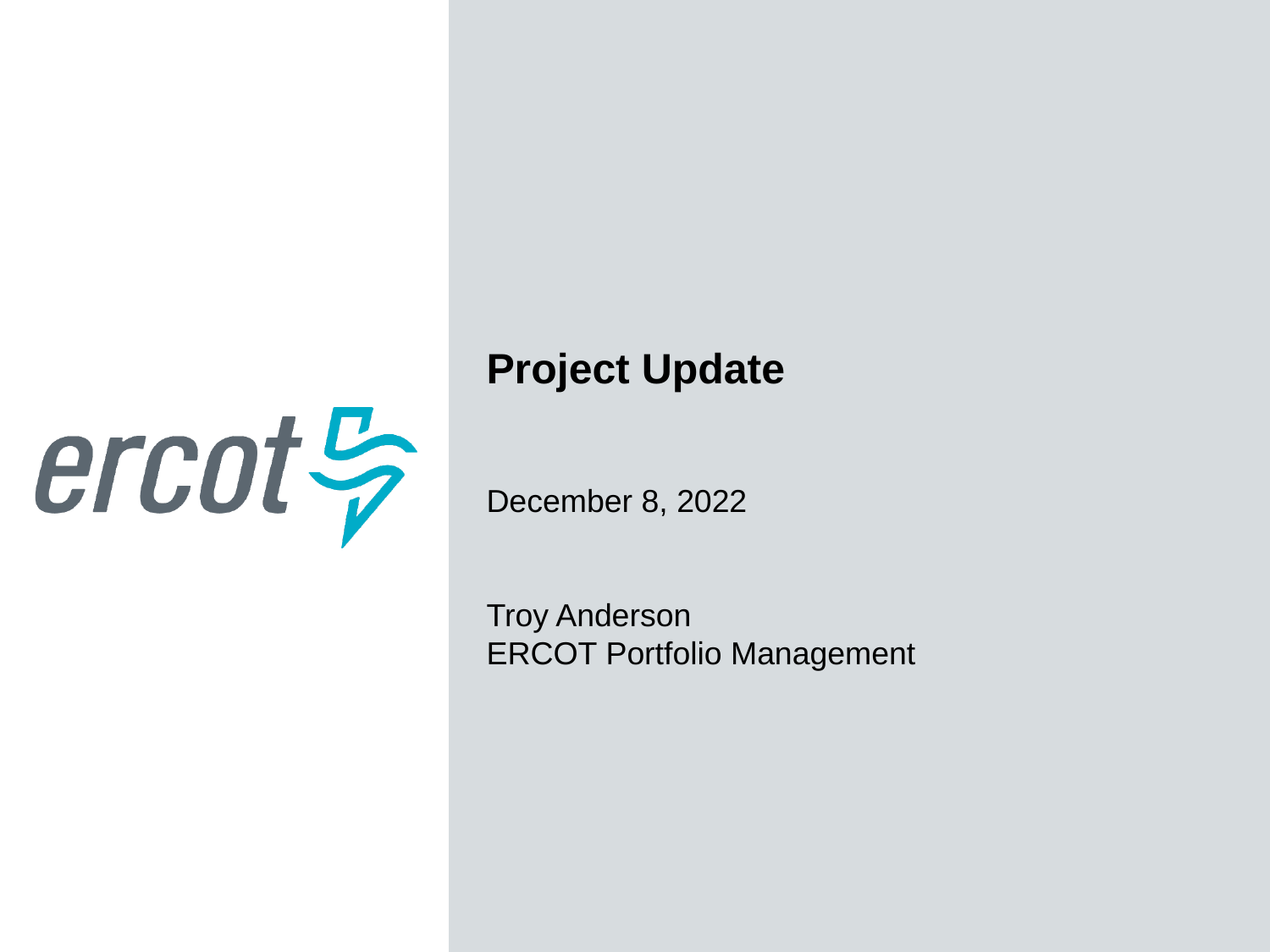

Project Update

December 8, 2022

Troy Anderson
ERCOT Portfolio Management